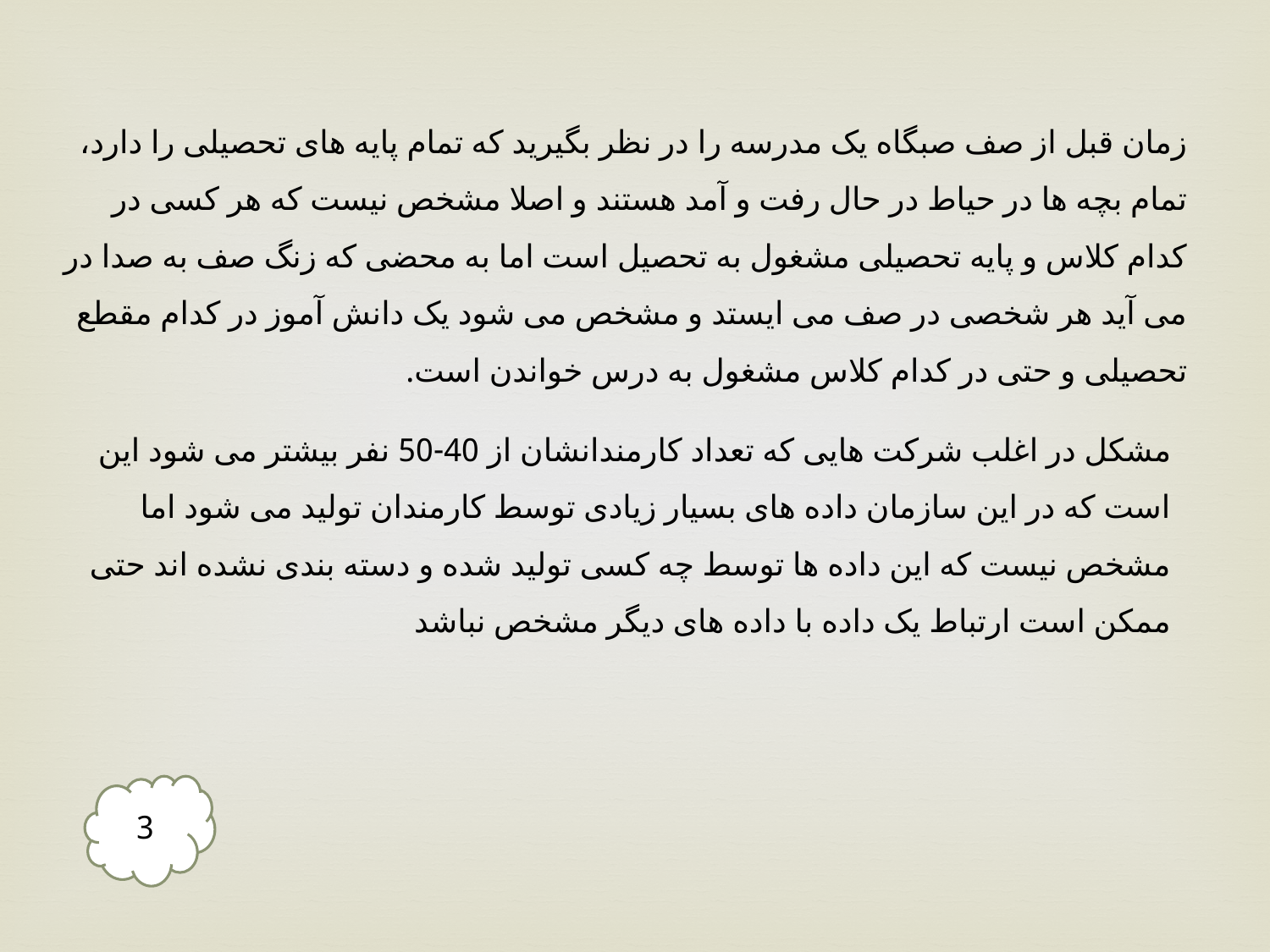

زمان قبل از صف صبگاه یک مدرسه را در نظر بگیرید که تمام پایه های تحصیلی را دارد، تمام بچه ها در حیاط در حال رفت و آمد هستند و اصلا مشخص نیست که هر کسی در کدام کلاس و پایه تحصیلی مشغول به تحصیل است اما به محضی که زنگ صف به صدا در می آید هر شخصی در صف می ایستد و مشخص می شود یک دانش آموز در کدام مقطع تحصیلی و حتی در کدام کلاس مشغول به درس خواندن است.
مشکل در اغلب شرکت هایی که تعداد کارمندانشان از 40-50 نفر بیشتر می شود این است که در این سازمان داده های بسیار زیادی توسط کارمندان تولید می شود اما مشخص نیست که این داده ها توسط چه کسی تولید شده و دسته بندی نشده اند حتی ممکن است ارتباط یک داده با داده های دیگر مشخص نباشد